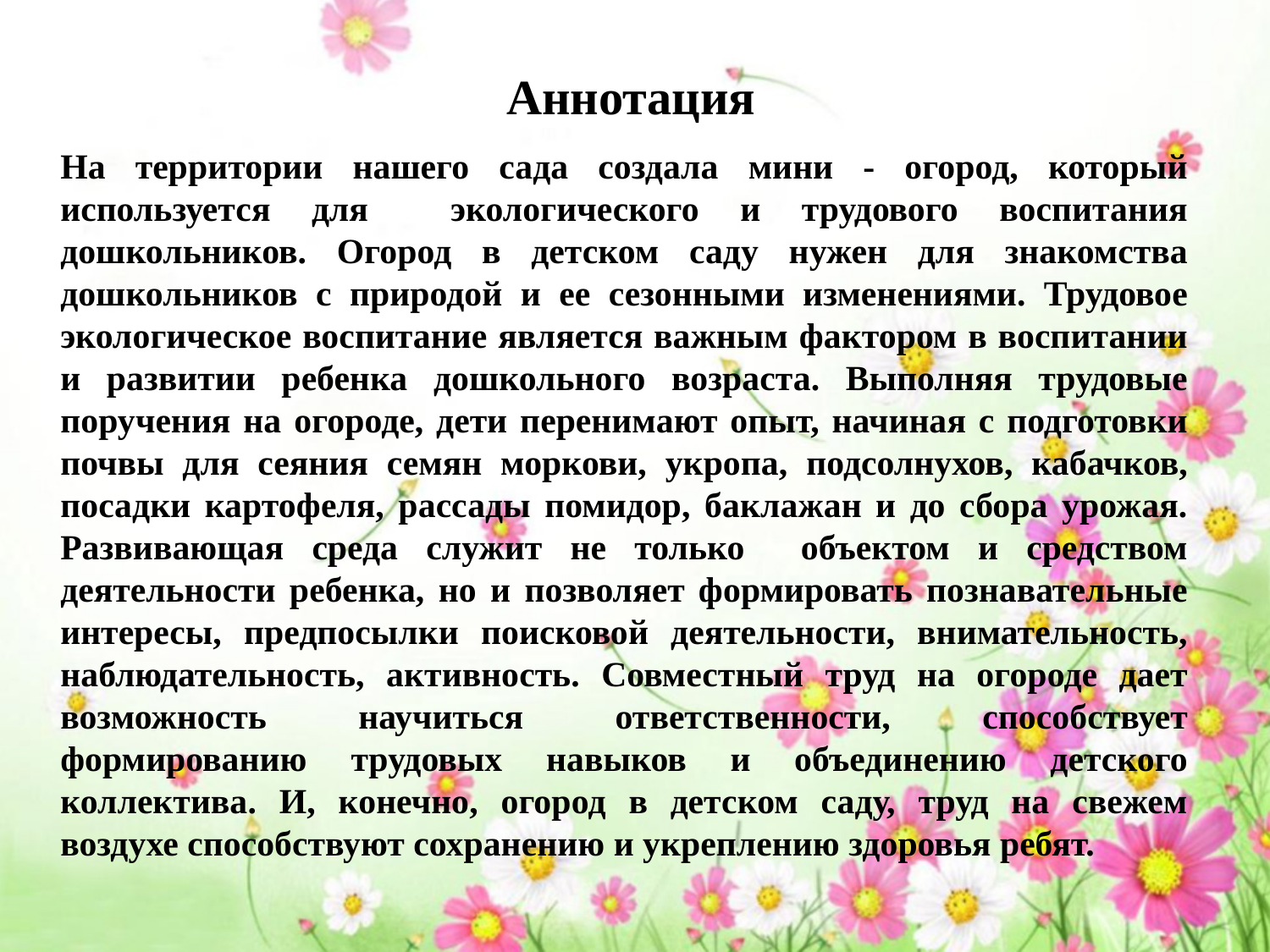

# Аннотация
На территории нашего сада создала мини - огород, который используется для  экологического и трудового воспитания дошкольников. Огород в детском саду нужен для знакомства дошкольников с природой и ее сезонными изменениями. Трудовое экологическое воспитание является важным фактором в воспитании и развитии ребенка дошкольного возраста. Выполняя трудовые поручения на огороде, дети перенимают опыт, начиная с подготовки почвы для сеяния семян моркови, укропа, подсолнухов, кабачков, посадки картофеля, рассады помидор, баклажан и до сбора урожая. Развивающая среда служит не только  объектом и средством деятельности ребенка, но и позволяет формировать познавательные интересы, предпосылки поисковой деятельности, внимательность, наблюдательность, активность. Совместный труд на огороде дает возможность научиться ответственности, способствует формированию трудовых навыков и объединению детского коллектива. И, конечно, огород в детском саду, труд на свежем воздухе способствуют сохранению и укреплению здоровья ребят.